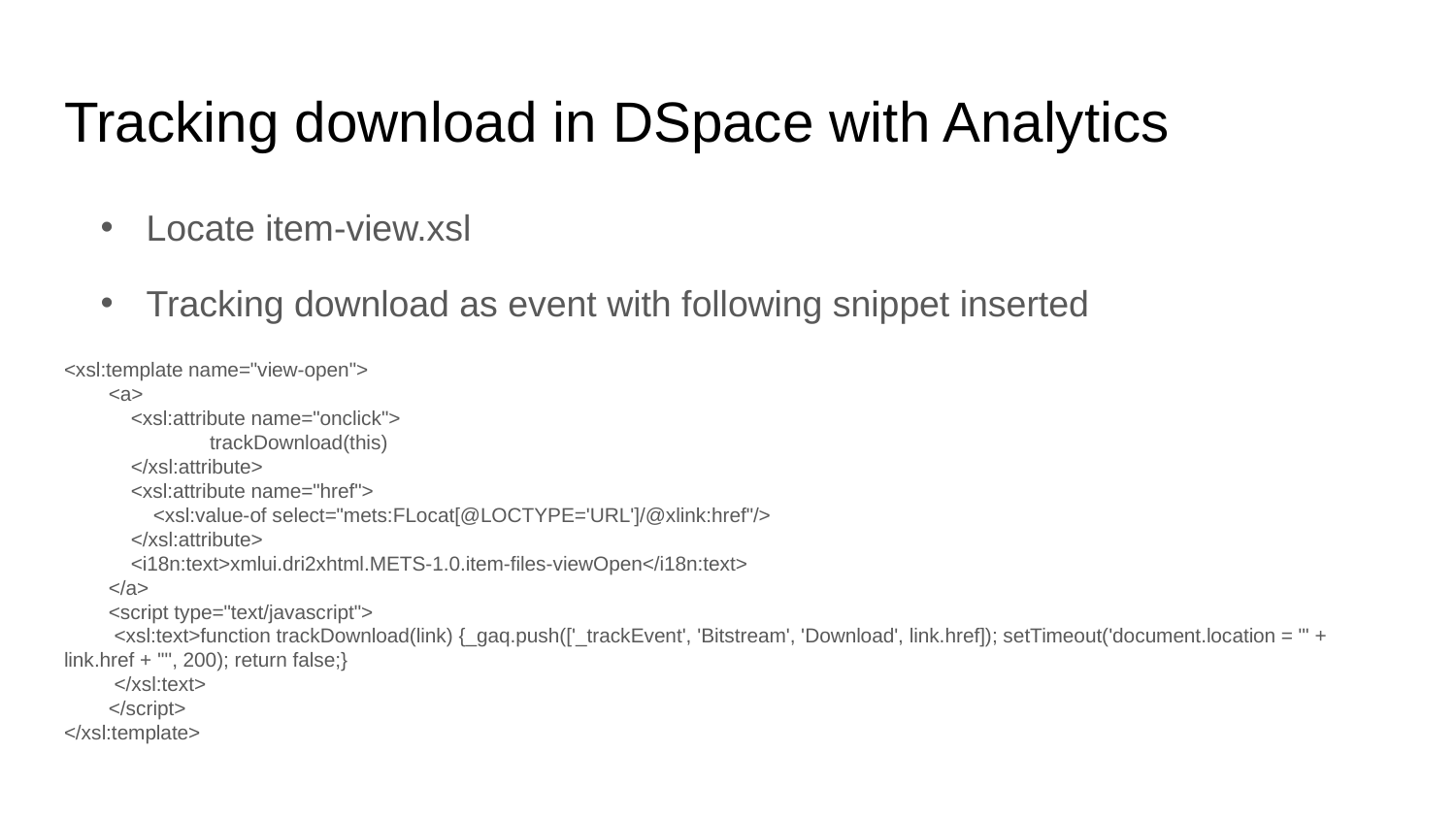

# Tracking download in DSpace with Analytics
Locate item-view.xsl
Tracking download as event with following snippet inserted
<xsl:template name="view-open">
        <a>
            <xsl:attribute name="onclick">
	trackDownload(this)
            </xsl:attribute>
            <xsl:attribute name="href">
                <xsl:value-of select="mets:FLocat[@LOCTYPE='URL']/@xlink:href"/>
            </xsl:attribute>
            <i18n:text>xmlui.dri2xhtml.METS-1.0.item-files-viewOpen</i18n:text>
        </a>
        <script type="text/javascript">
         <xsl:text>function trackDownload(link) {_gaq.push(['_trackEvent', 'Bitstream', 'Download', link.href]); setTimeout('document.location = "' + link.href + '"', 200); return false;}
         </xsl:text>
        </script>
</xsl:template>